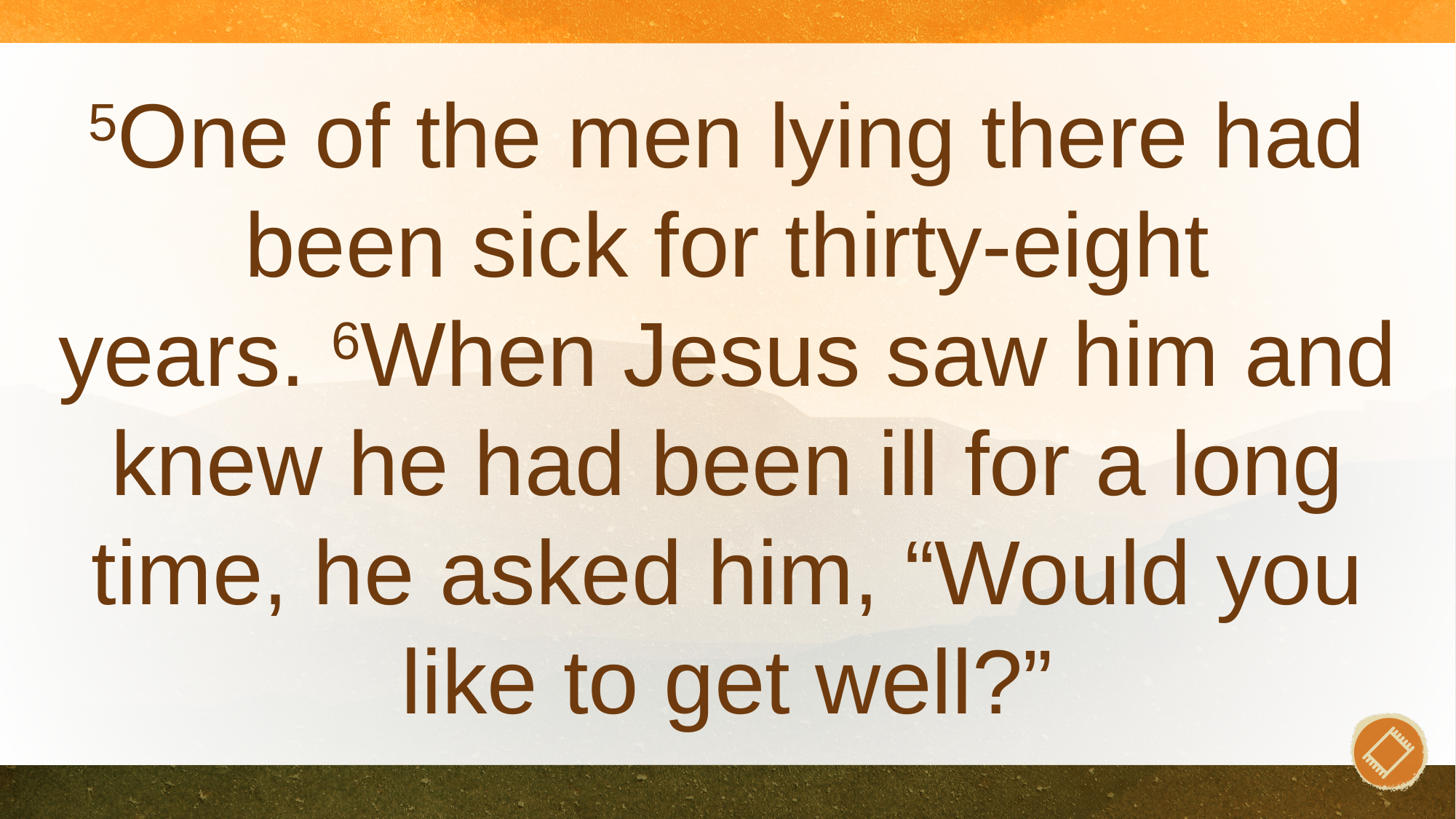

5One of the men lying there had been sick for thirty-eight years. 6When Jesus saw him and knew he had been ill for a long time, he asked him, “Would you like to get well?”